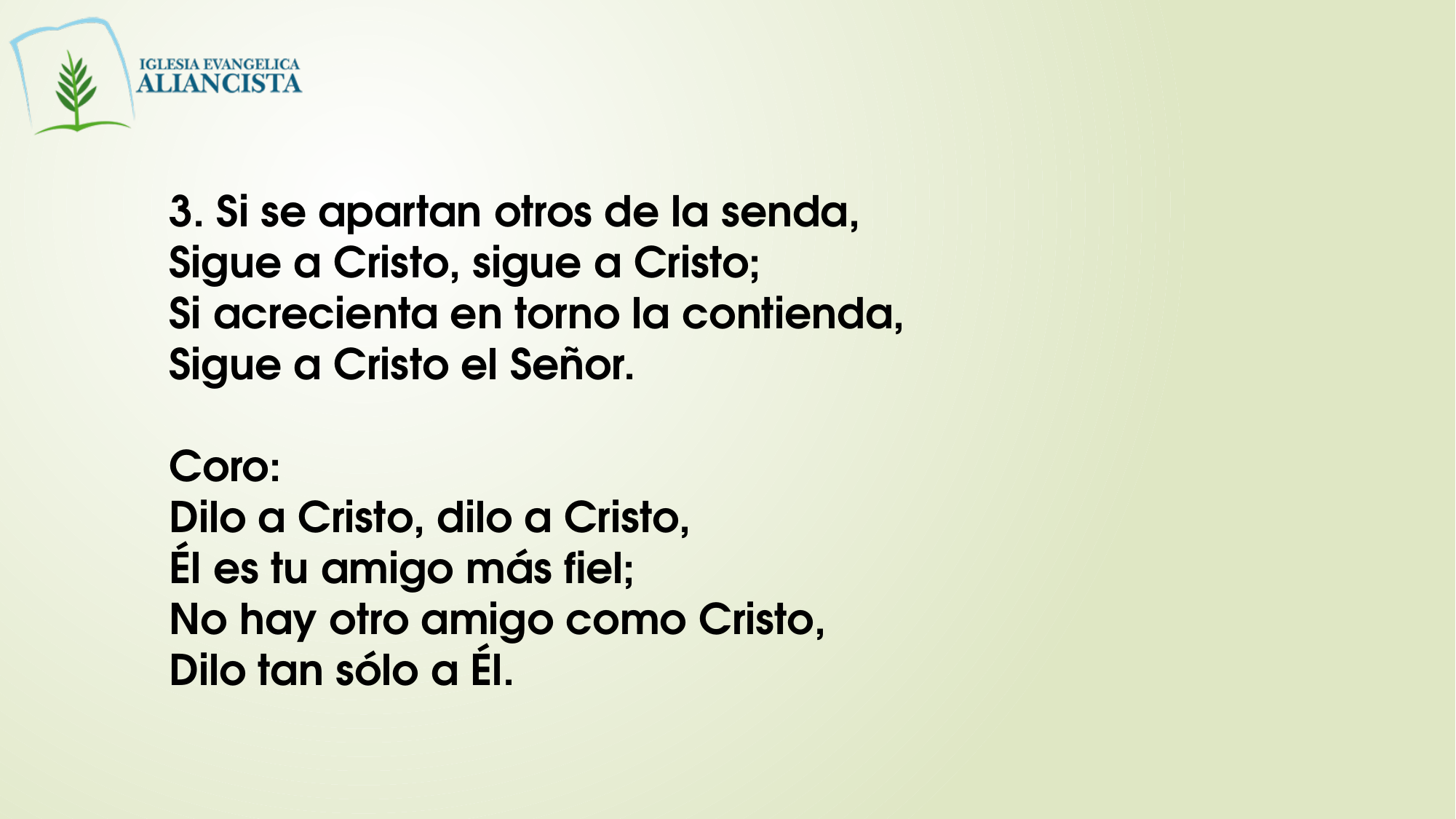

3. Si se apartan otros de la senda,
Sigue a Cristo, sigue a Cristo;
Si acrecienta en torno la contienda,
Sigue a Cristo el Señor.

Coro:
Dilo a Cristo, dilo a Cristo,
Él es tu amigo más fiel;
No hay otro amigo como Cristo,
Dilo tan sólo a Él.